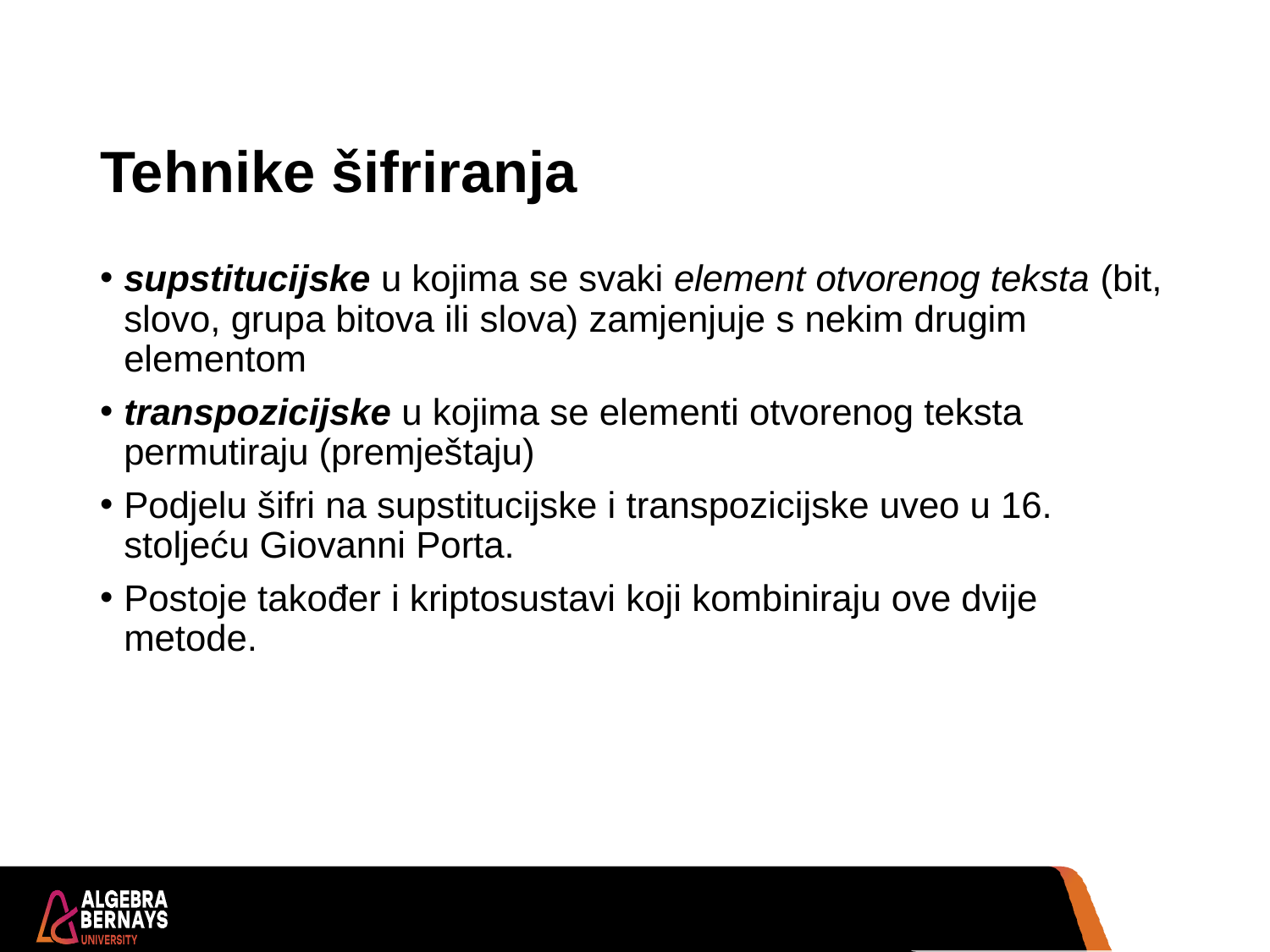

# Tehnike šifriranja
supstitucijske u kojima se svaki element otvorenog teksta (bit, slovo, grupa bitova ili slova) zamjenjuje s nekim drugim elementom
transpozicijske u kojima se elementi otvorenog teksta permutiraju (premještaju)
Podjelu šifri na supstitucijske i transpozicijske uveo u 16. stoljeću Giovanni Porta.
Postoje također i kriptosustavi koji kombiniraju ove dvije metode.